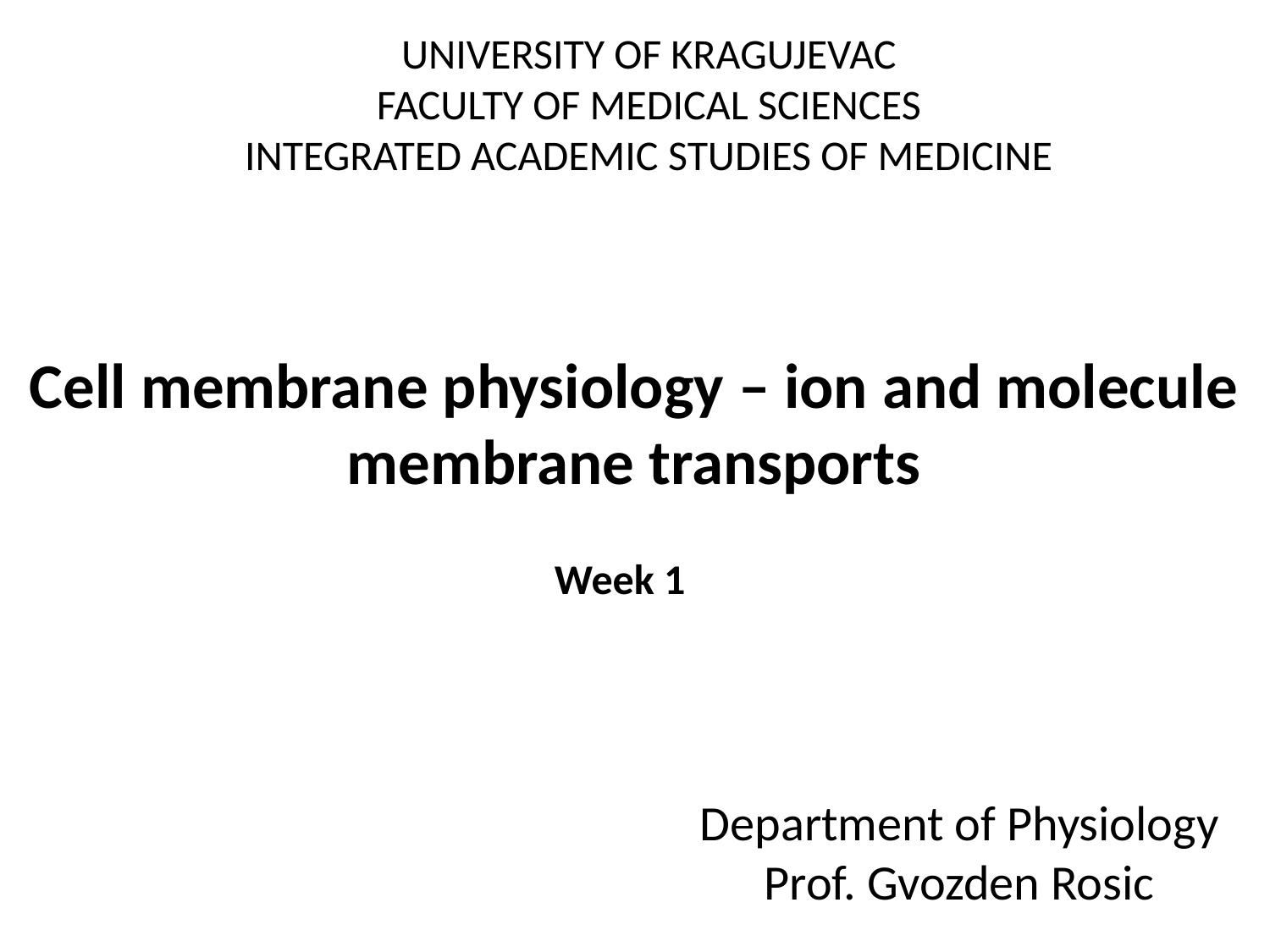

UNIVERSITY OF KRAGUJEVAC
FACULTY OF MEDICAL SCIENCES
INTEGRATED ACADEMIC STUDIES OF MEDICINE
# Cell membrane physiology – ion and molecule membrane transports
Week 1
Department of Physiology
Prof. Gvozden Rosic